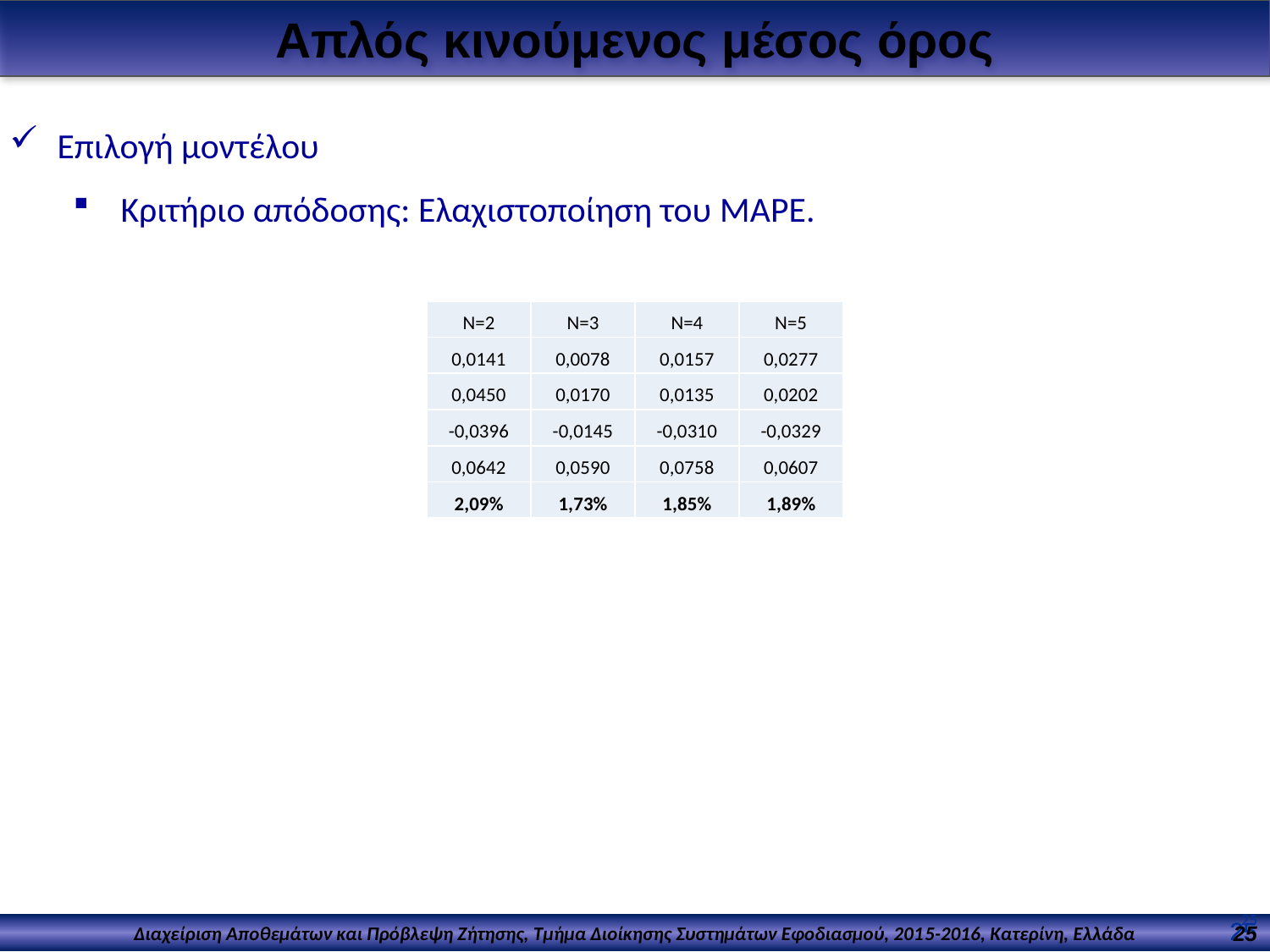

Απλός κινούμενος μέσος όρος
Επιλογή μοντέλου
Κριτήριο απόδοσης: Ελαχιστοποίηση του MAPE.

| N=2 | N=3 | N=4 | N=5 |
| --- | --- | --- | --- |
| 0,0141 | 0,0078 | 0,0157 | 0,0277 |
| 0,0450 | 0,0170 | 0,0135 | 0,0202 |
| -0,0396 | -0,0145 | -0,0310 | -0,0329 |
| 0,0642 | 0,0590 | 0,0758 | 0,0607 |
| 2,09% | 1,73% | 1,85% | 1,89% |
25
25
25
25
Διαχείριση Αποθεμάτων και Πρόβλεψη Ζήτησης, Τμήμα Διοίκησης Συστημάτων Εφοδιασμού, 2015-2016, Κατερίνη, Ελλάδα